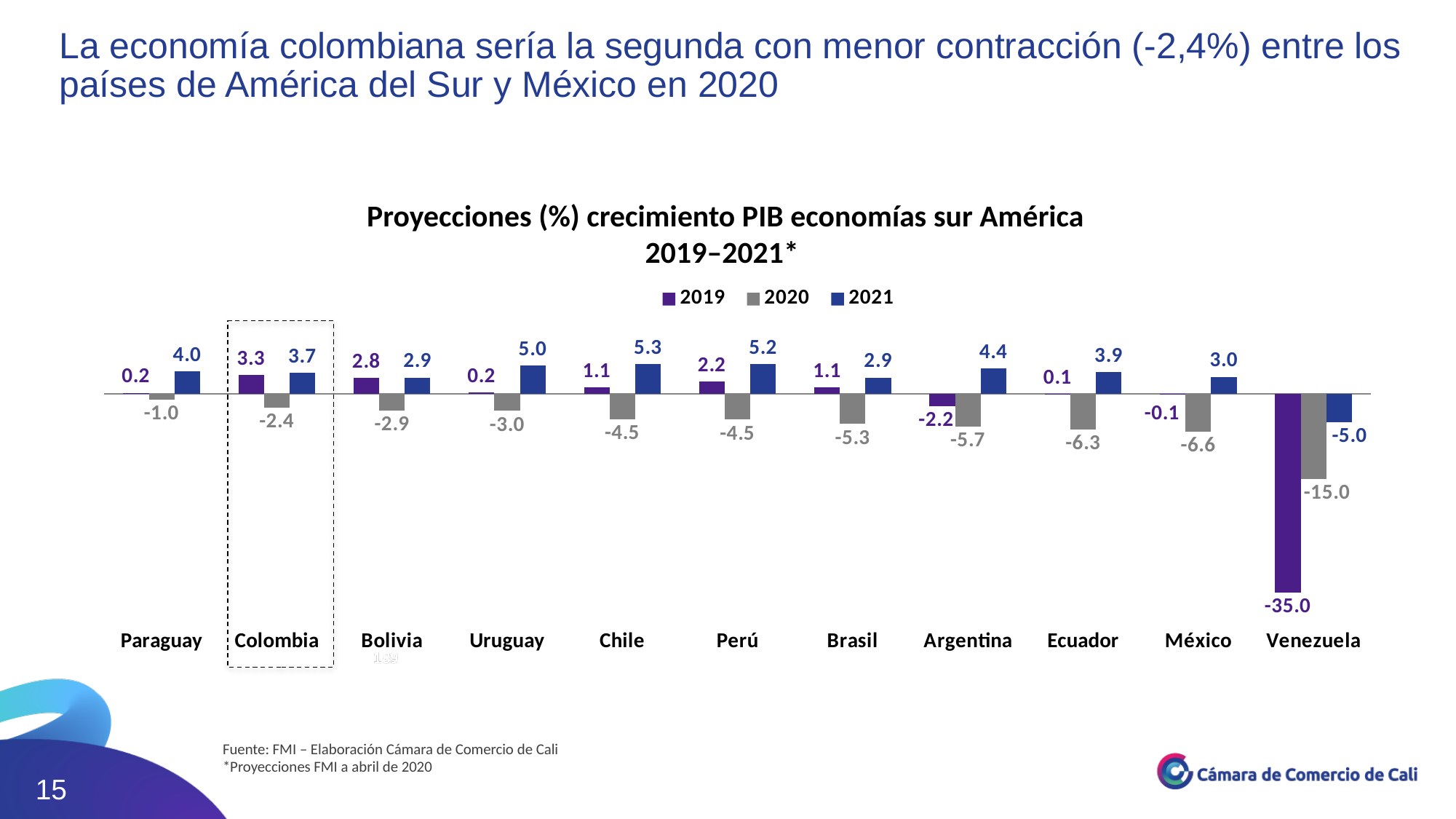

La economía colombiana sería la segunda con menor contracción (-2,4%) entre los países de América del Sur y México en 2020

Proyecciones (%) crecimiento PIB economías sur América
2019–2021*

### Chart

| Category | 2019 | 2020 | 2021 |
|---|---|---|---|
| Paraguay | 0.2 | -1.0 | 4.0 |
| Colombia | 3.322 | -2.386 | 3.745 |
| Bolivia | 2.8 | -2.9 | 2.9 |
| Uruguay | 0.222 | -3.0 | 5.0 |
| Chile | 1.124 | -4.486 | 5.274 |
| Perú | 2.162 | -4.534 | 5.247 |
| Brasil | 1.133 | -5.303 | 2.89 |
| Argentina | -2.163 | -5.719 | 4.448 |
| Ecuador | 0.054 | -6.271 | 3.862 |
| México | -0.146 | -6.63 | 3.024 |
| Venezuela | -35.0 | -15.0 | -5.0 |
Fuente: FMI – Elaboración Cámara de Comercio de Cali
*Proyecciones FMI a abril de 2020